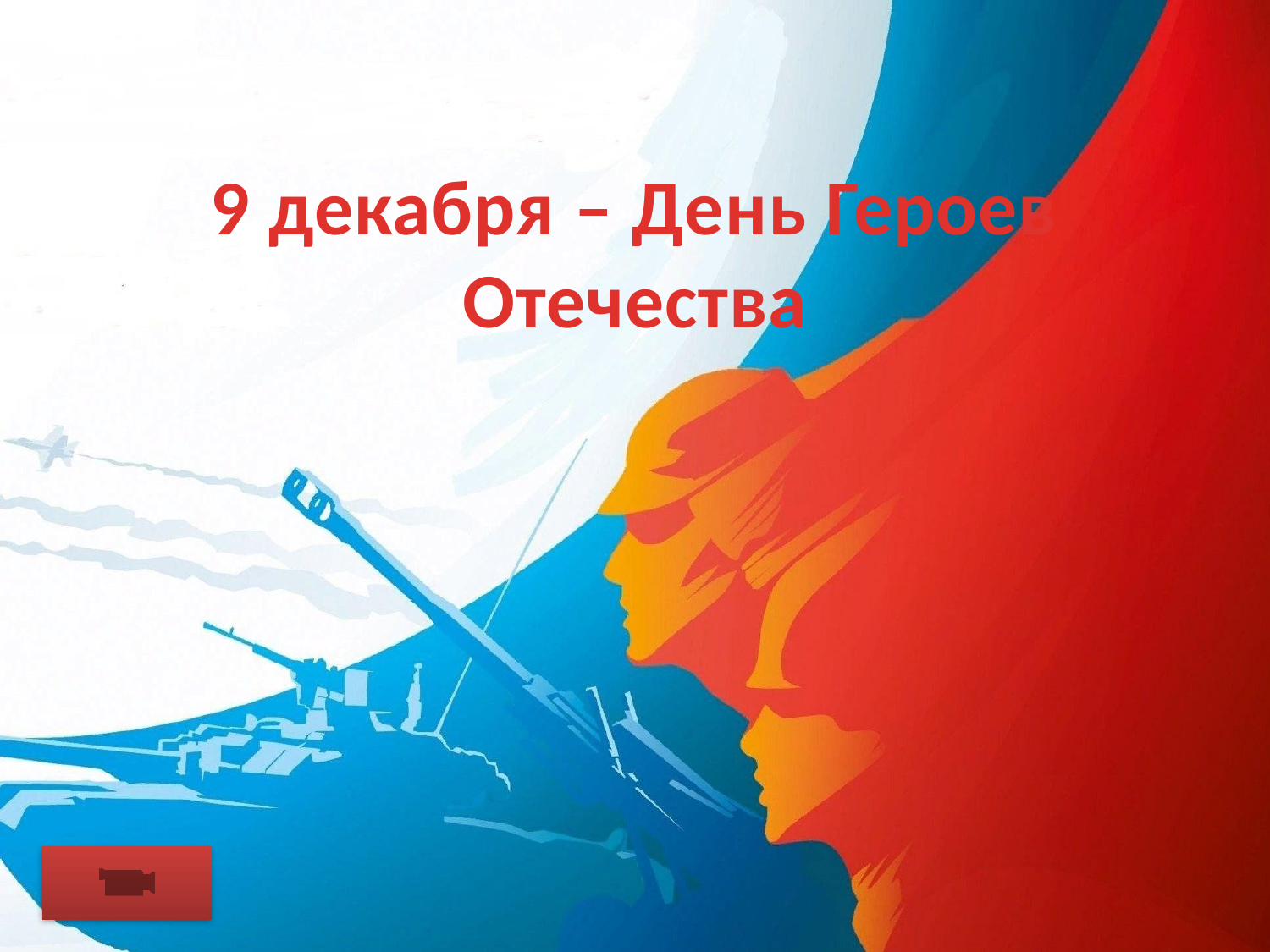

# 9 декабря – День Героев Отечества